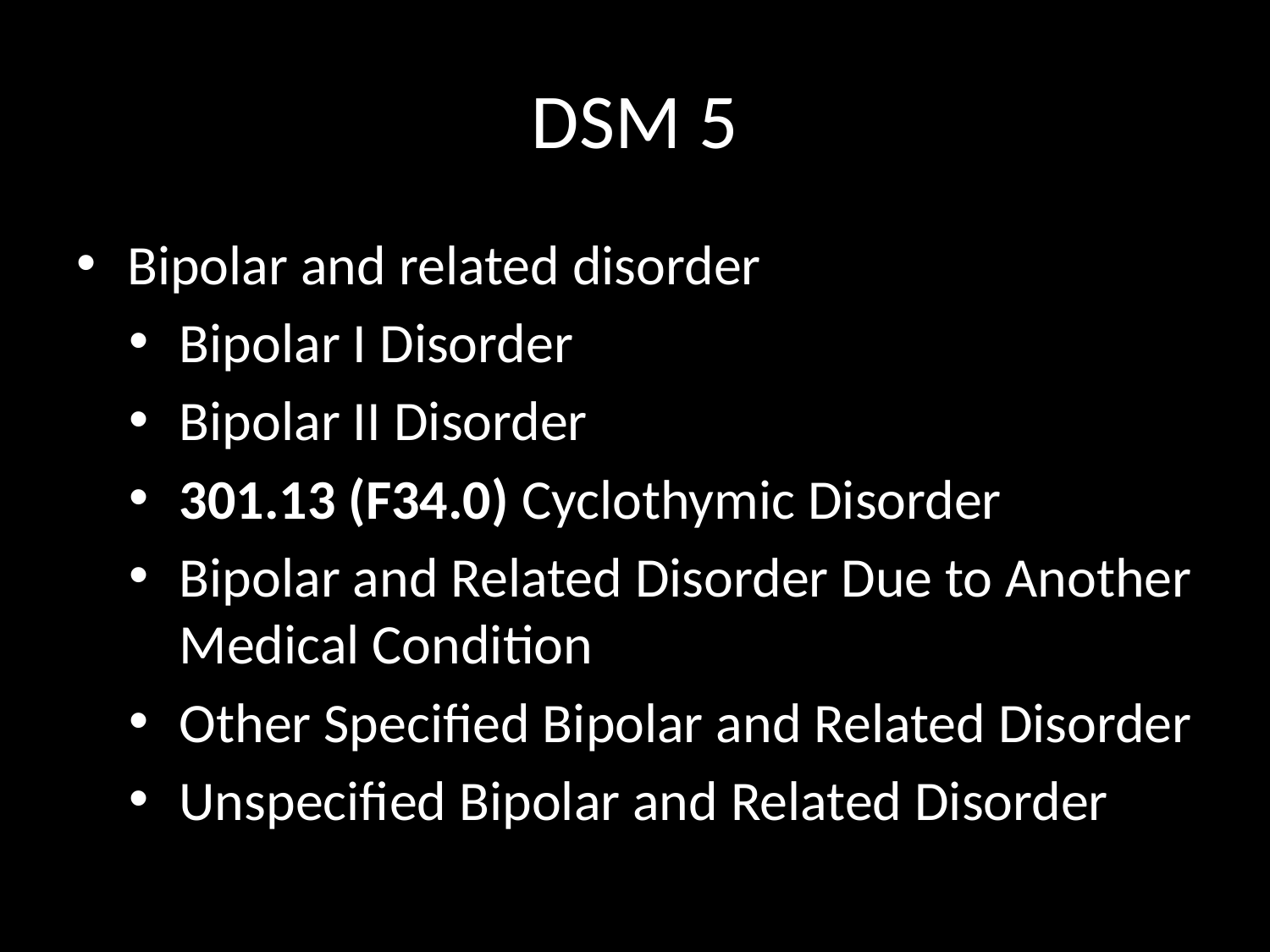

# DSM 5
Bipolar and related disorder
Bipolar I Disorder
Bipolar II Disorder
301.13 (F34.0) Cyclothymic Disorder
Bipolar and Related Disorder Due to Another Medical Condition
Other Specified Bipolar and Related Disorder
Unspecified Bipolar and Related Disorder